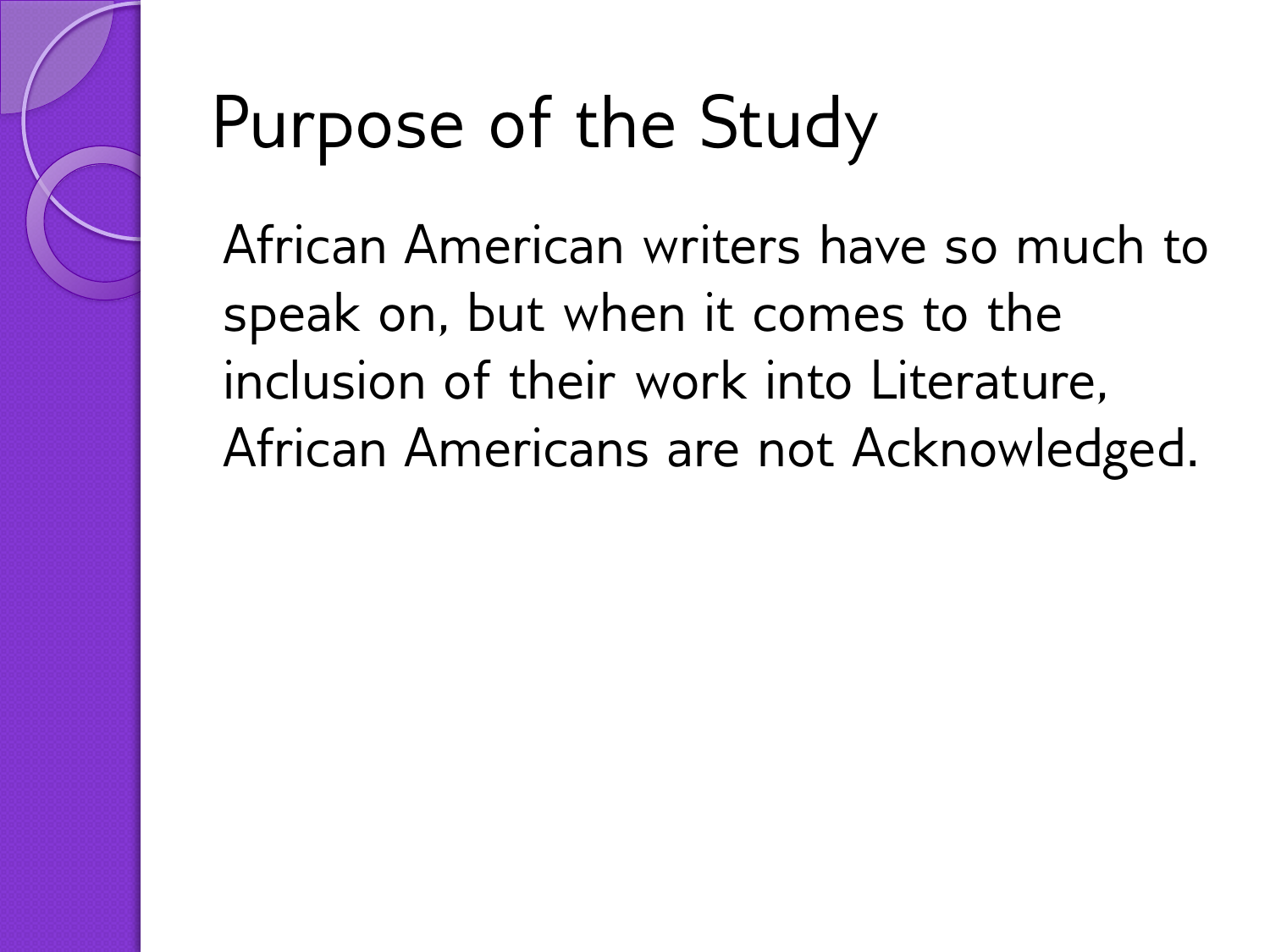

# Purpose of the Study
African American writers have so much to speak on, but when it comes to the inclusion of their work into Literature, African Americans are not Acknowledged.